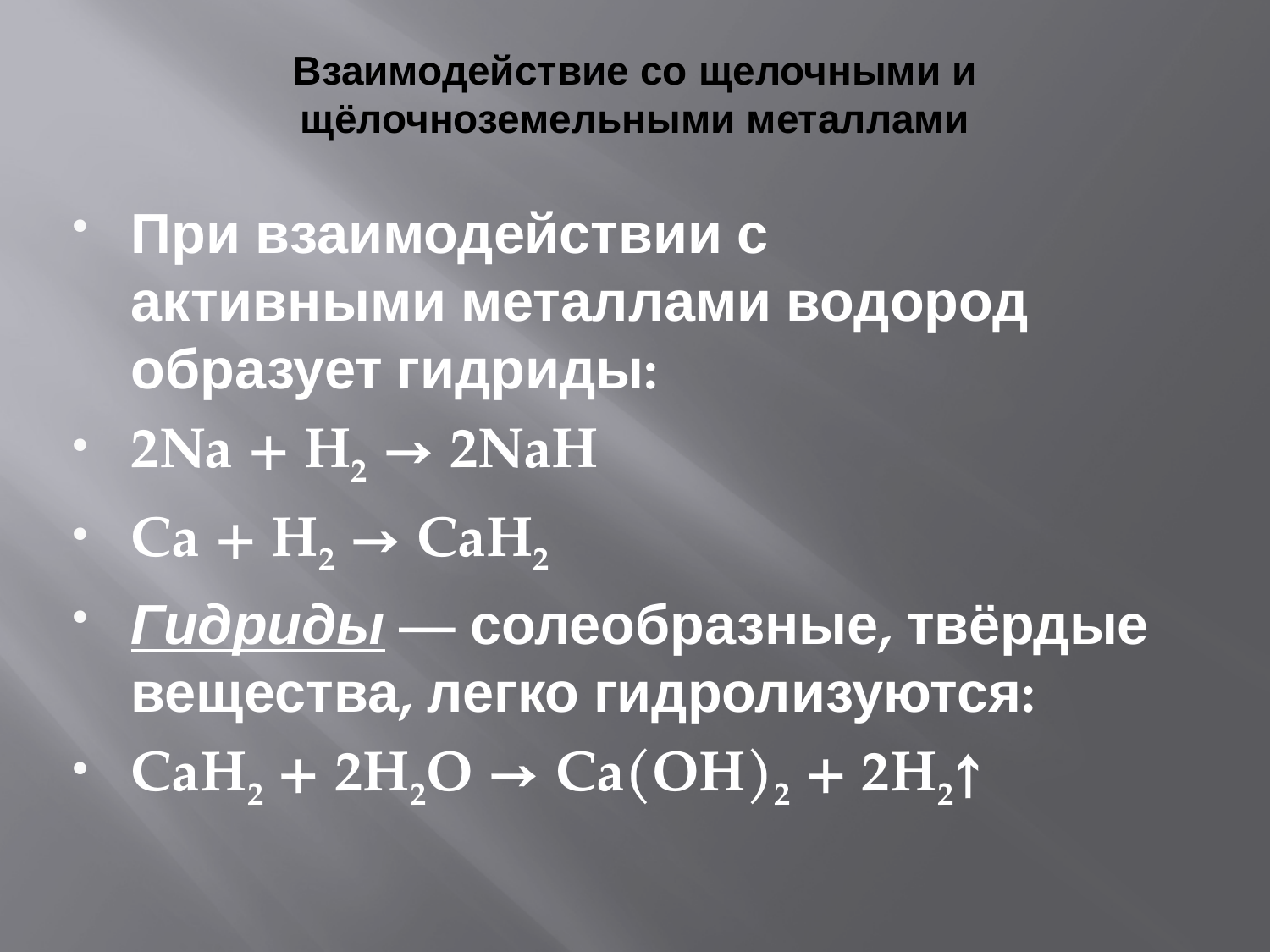

# Взаимодействие со щелочными и щёлочноземельными металлами
При взаимодействии с активными металлами водород образует гидриды:
2Na + H2 → 2NaH
Ca + H2 → CaH2
Гидриды — солеобразные, твёрдые вещества, легко гидролизуются:
CaH2 + 2H2O → Ca(OH)2 + 2H2↑